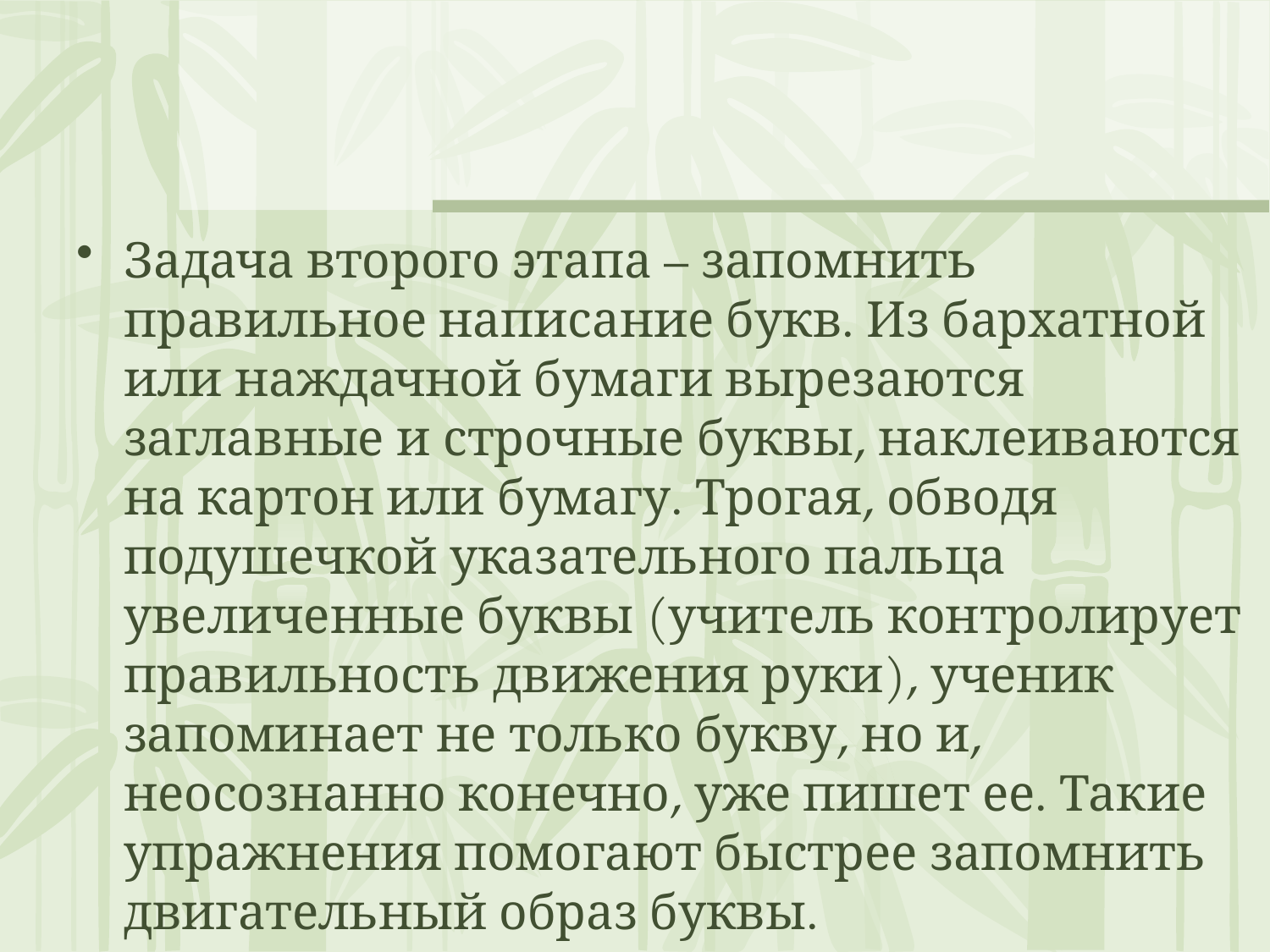

#
Задача второго этапа – запомнить правильное написание букв. Из бархатной или наждачной бумаги вырезаются заглавные и строчные буквы, наклеиваются на картон или бумагу. Трогая, обводя подушечкой указательного пальца увеличенные буквы (учитель контролирует правильность движения руки), ученик запоминает не только букву, но и, неосознанно конечно, уже пишет ее. Такие упражнения помогают быстрее запомнить двигательный образ буквы.